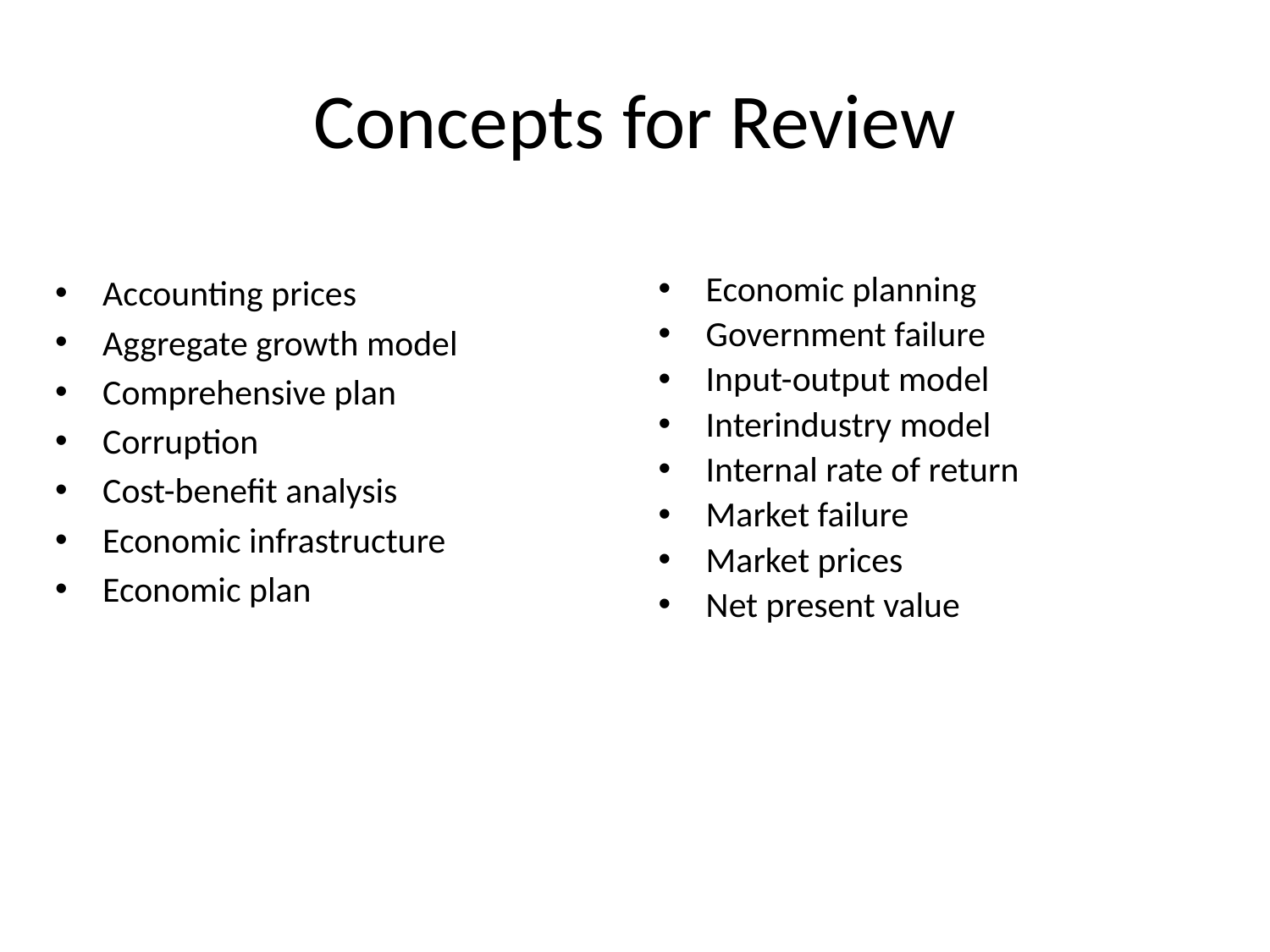

Concepts for Review
Accounting prices
Aggregate growth model
Comprehensive plan
Corruption
Cost-benefit analysis
Economic infrastructure
Economic plan
Economic planning
Government failure
Input-output model
Interindustry model
Internal rate of return
Market failure
Market prices
Net present value